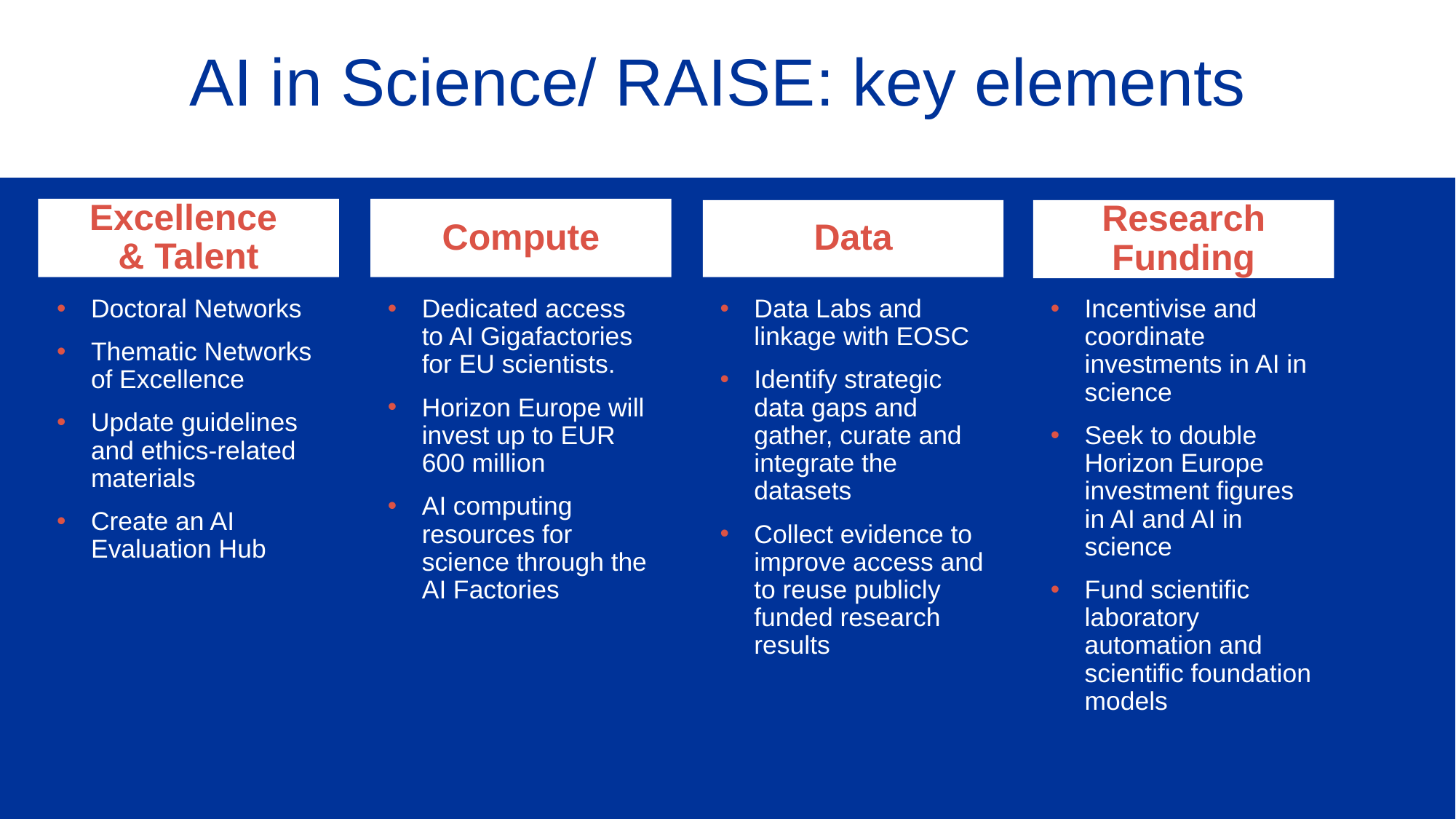

# AI in Science/ RAISE: key elements
Excellence
& Talent
Compute
Data
Research Funding
Doctoral Networks
Thematic Networks of Excellence
Update guidelines and ethics-related materials
Create an AI Evaluation Hub
Dedicated access to AI Gigafactories for EU scientists.
Horizon Europe will invest up to EUR 600 million
AI computing resources for science through the AI Factories

Data Labs and linkage with EOSC
Identify strategic data gaps and gather, curate and integrate the datasets
Collect evidence to improve access and to reuse publicly funded research results
Incentivise and coordinate investments in AI in science
Seek to double Horizon Europe investment figures in AI and AI in science
Fund scientific laboratory automation and scientific foundation models